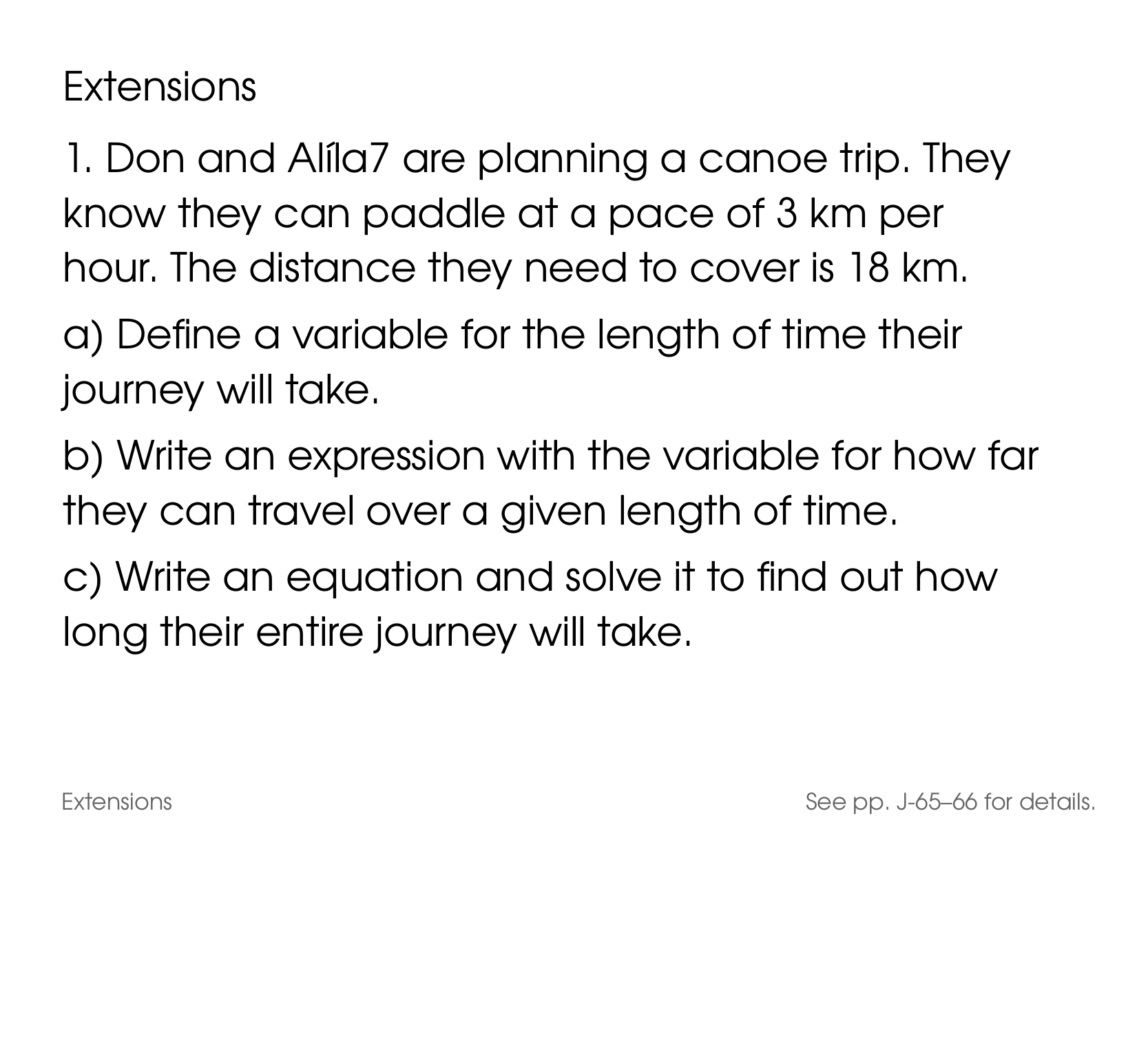

Extensions
1. Don and Alíla7 are planning a canoe trip. They know they can paddle at a pace of 3 km per hour. The distance they need to cover is 18 km.
a) Define a variable for the length of time their journey will take.
b) Write an expression with the variable for how far they can travel over a given length of time.
c) Write an equation and solve it to find out how long their entire journey will take.
Extensions
See pp. J-65–66 for details.